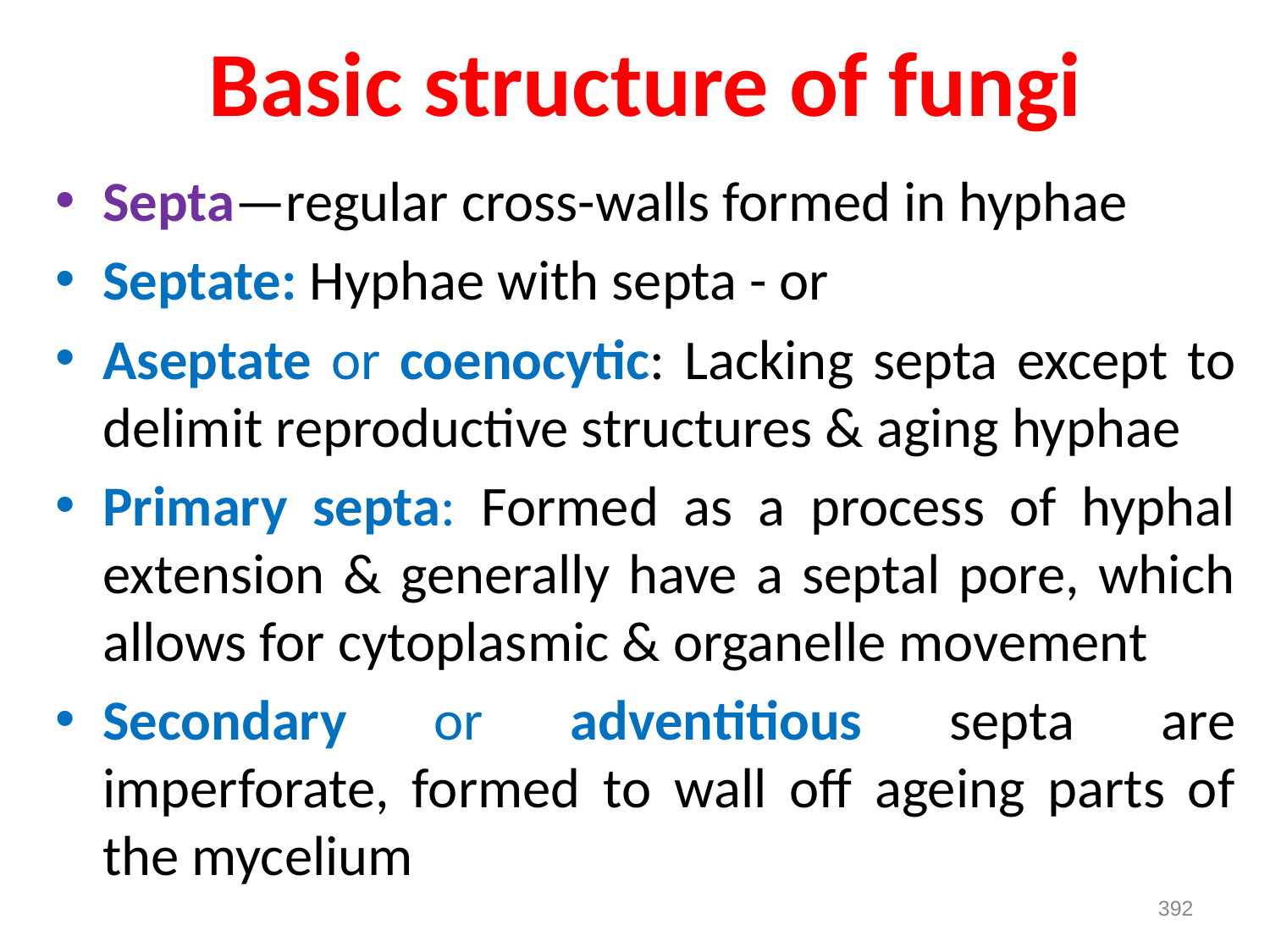

# Basic structure of fungi
Septa—regular cross-walls formed in hyphae
Septate: Hyphae with septa - or
Aseptate or coenocytic: Lacking septa except to delimit reproductive structures & aging hyphae
Primary septa: Formed as a process of hyphal extension & generally have a septal pore, which allows for cytoplasmic & organelle movement
Secondary or adventitious septa are imperforate, formed to wall off ageing parts of the mycelium

392